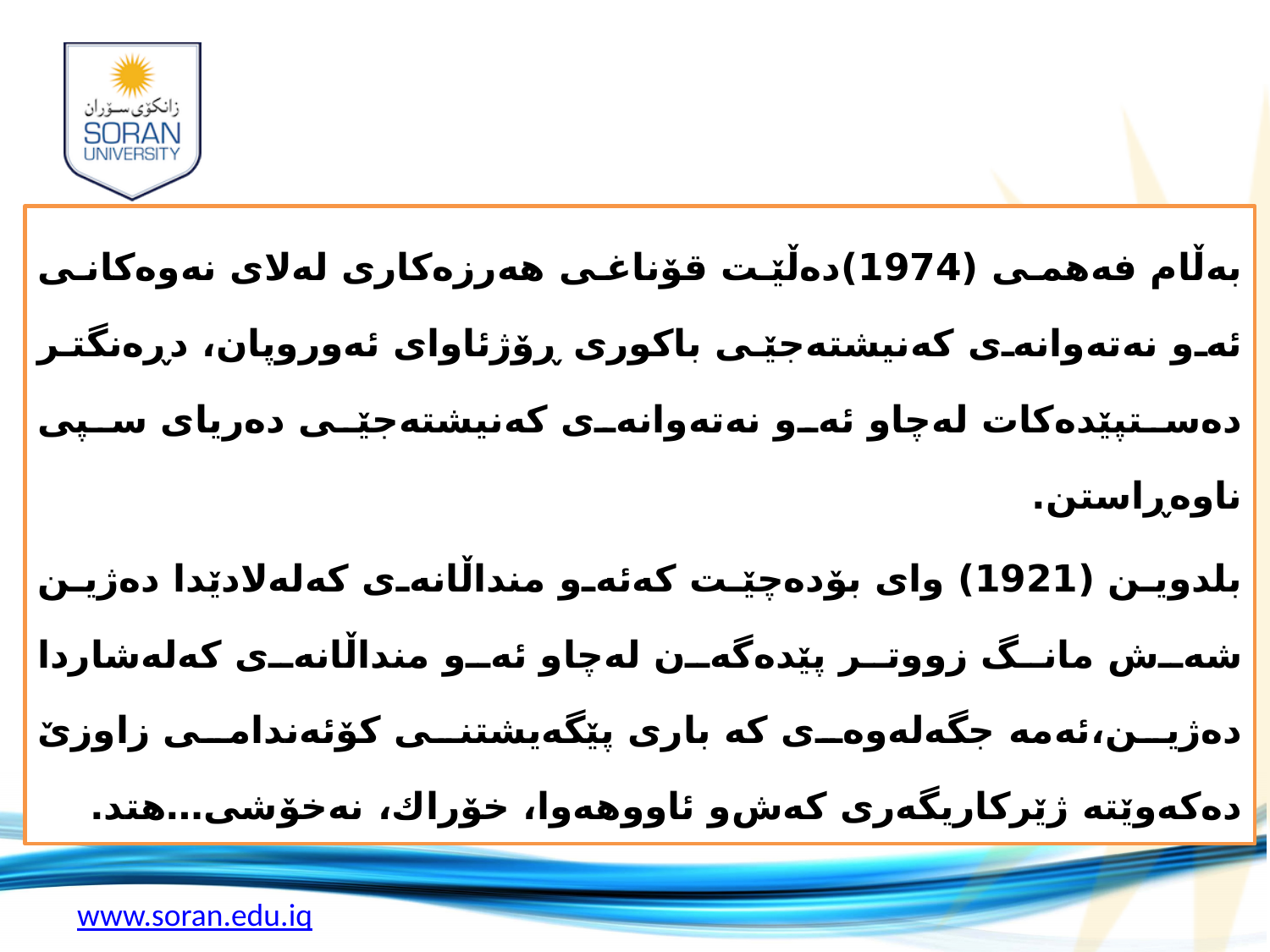

به‌ڵام فه‌همی (1974)ده‌ڵێت قۆناغی هه‌رزه‌كاری له‌لای نه‌وه‌كانی ئه‌و نه‌ته‌وانه‌ی كه‌نیشته‌جێی باكوری ڕۆژئاوای ئه‌وروپان، دڕه‌نگتر ده‌ستپێده‌كات له‌چاو ئه‌و نه‌ته‌وانه‌ی كه‌نیشته‌جێی ده‌ریای سپی ناوه‌ڕاستن.
بلدوین (1921) وای بۆده‌چێت كه‌ئه‌و منداڵانه‌ی كه‌له‌لادێدا ده‌ژین شه‌ش مانگ زووتر پێده‌گه‌ن له‌چاو ئه‌و منداڵانه‌ی كه‌له‌شاردا ده‌ژین،ئه‌مه‌ جگه‌له‌وه‌ی كه‌ باری پێگه‌یشتنی كۆئه‌ندامی زاوزێ‌ ده‌كه‌وێته‌ ژێركاریگه‌ری كه‌ش‌و ئاووهه‌وا، خۆراك، نه‌خۆشی…هتد.